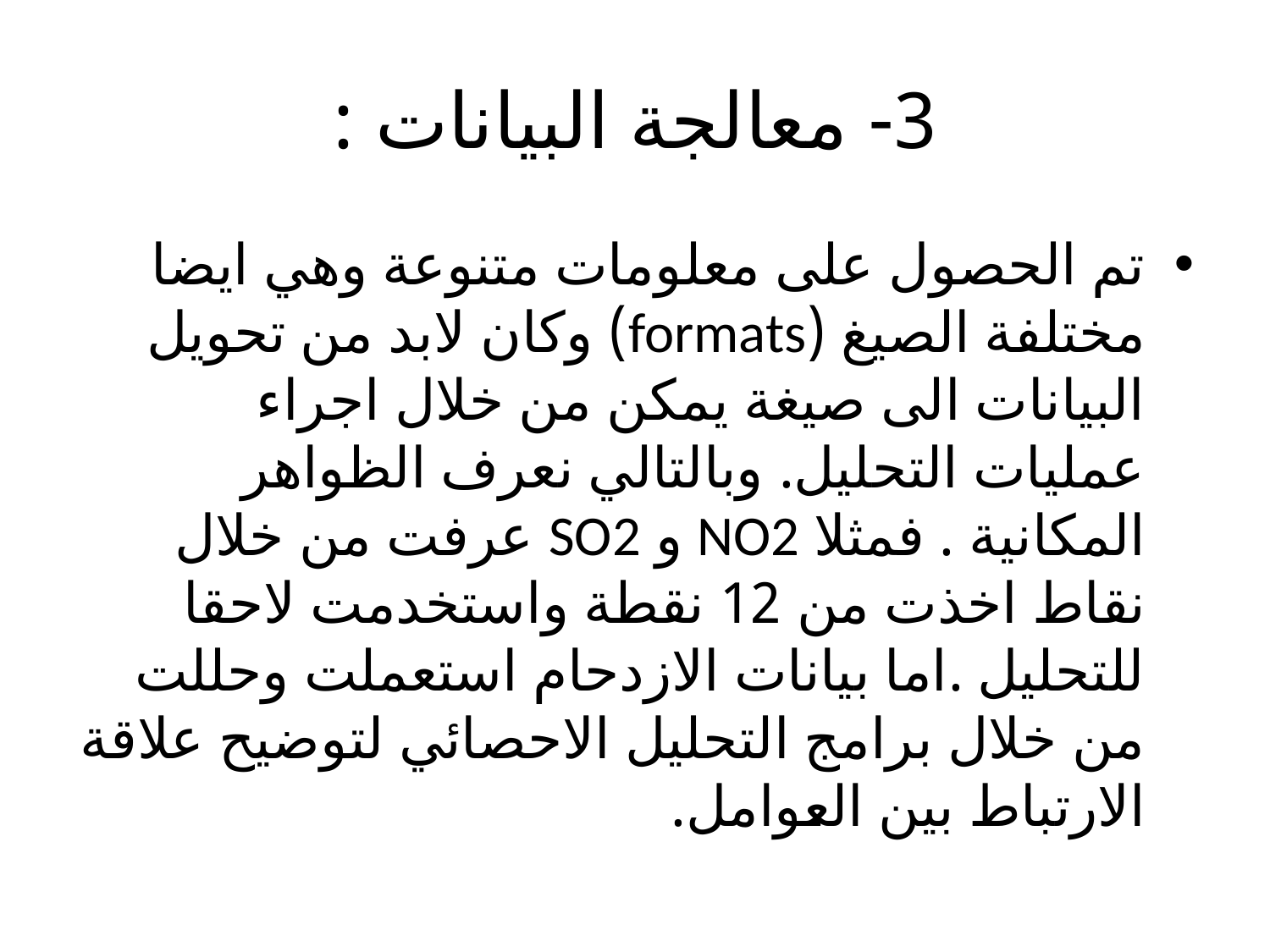

# 3- معالجة البيانات :
تم الحصول على معلومات متنوعة وهي ايضا مختلفة الصيغ (formats) وكان لابد من تحويل البيانات الى صيغة يمكن من خلال اجراء عمليات التحليل. وبالتالي نعرف الظواهر المكانية . فمثلا NO2 و SO2 عرفت من خلال نقاط اخذت من 12 نقطة واستخدمت لاحقا للتحليل .اما بيانات الازدحام استعملت وحللت من خلال برامج التحليل الاحصائي لتوضيح علاقة الارتباط بين العوامل.